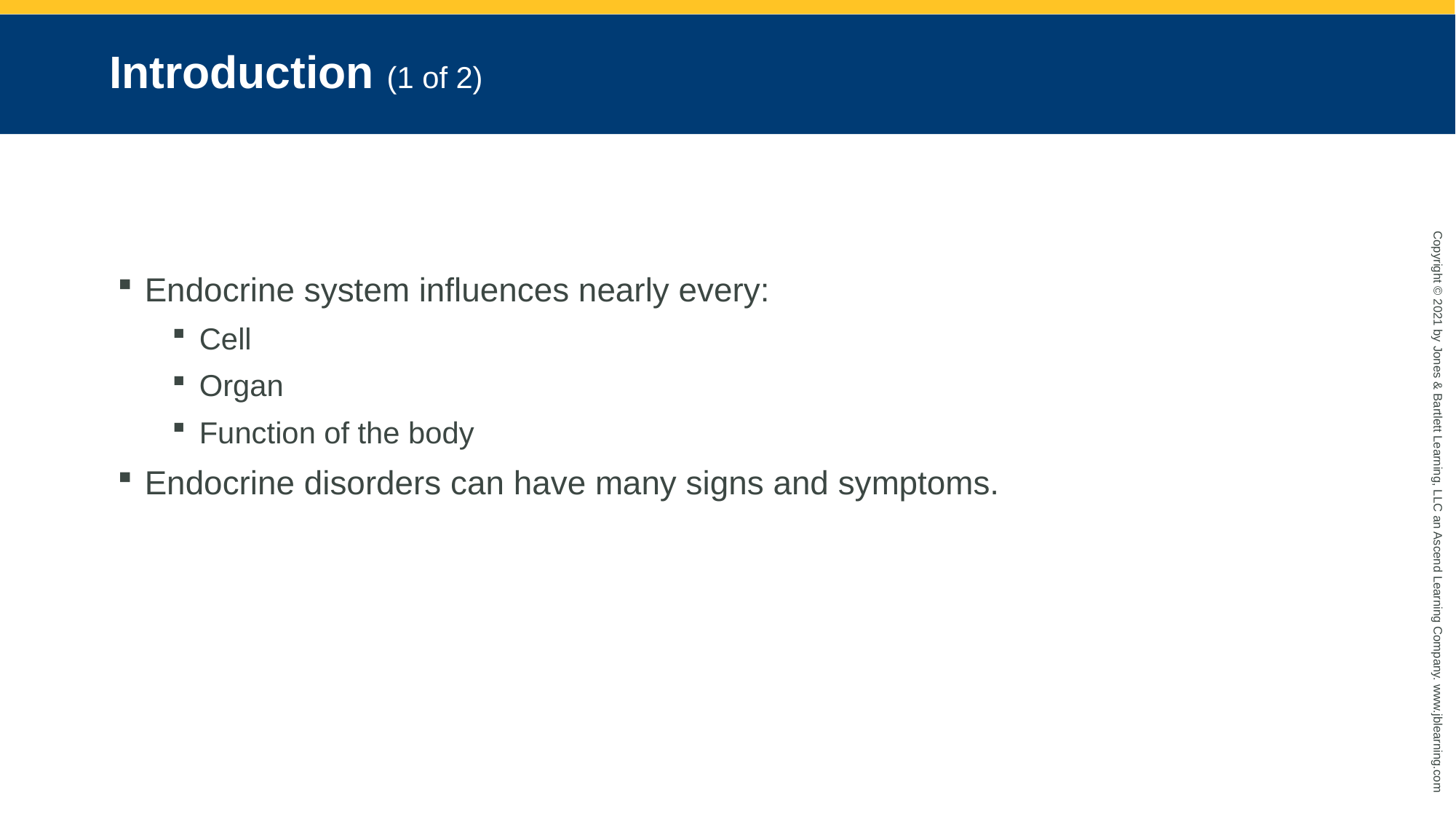

# Introduction (1 of 2)
Endocrine system influences nearly every:
Cell
Organ
Function of the body
Endocrine disorders can have many signs and symptoms.